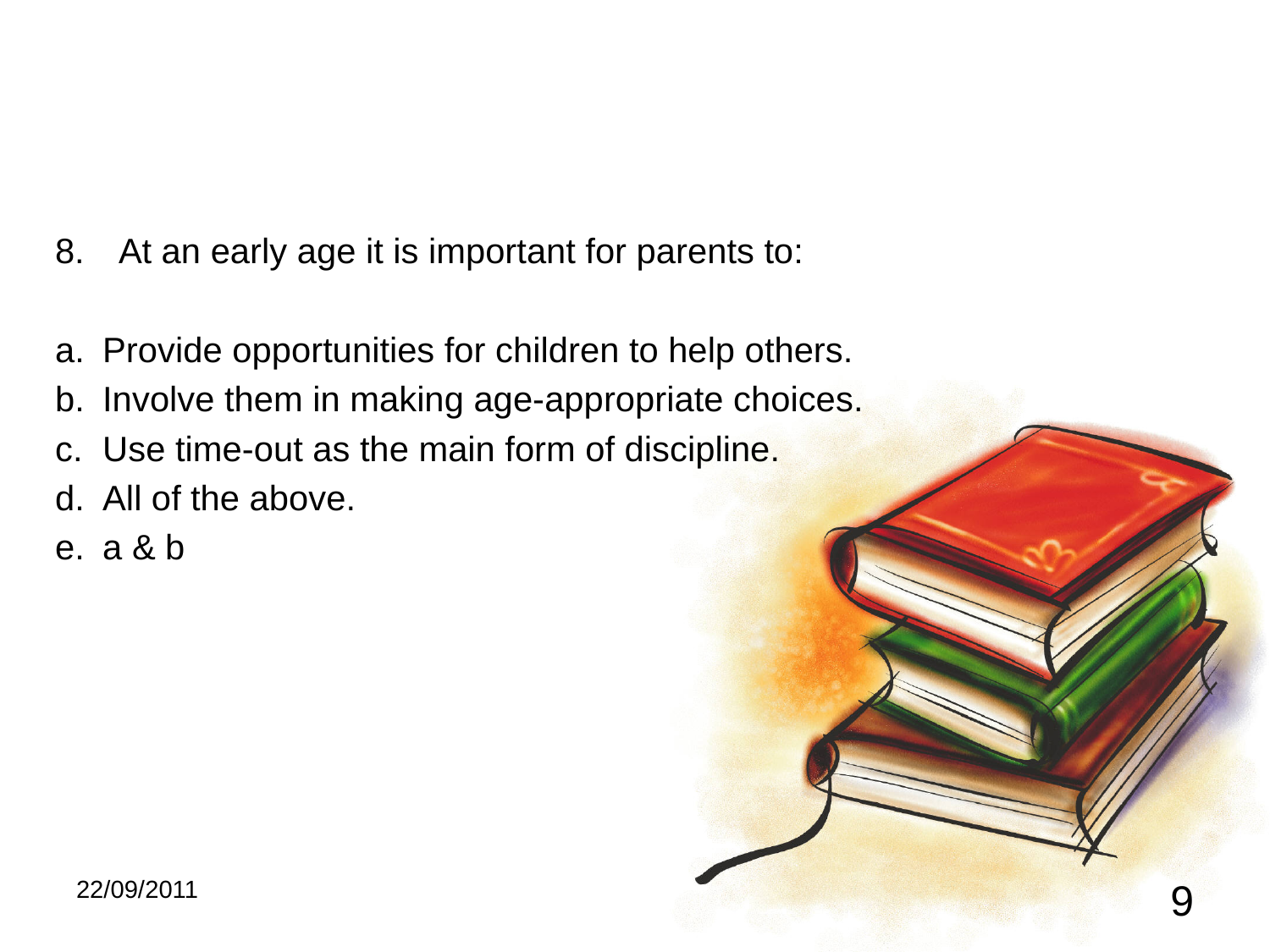

At an early age it is important for parents to:

a.	Provide opportunities for children to help others.
b.	Involve them in making age-appropriate choices.
c.	Use time-out as the main form of discipline.
d.	All of the above.
e.	a & b

22/09/2011
9